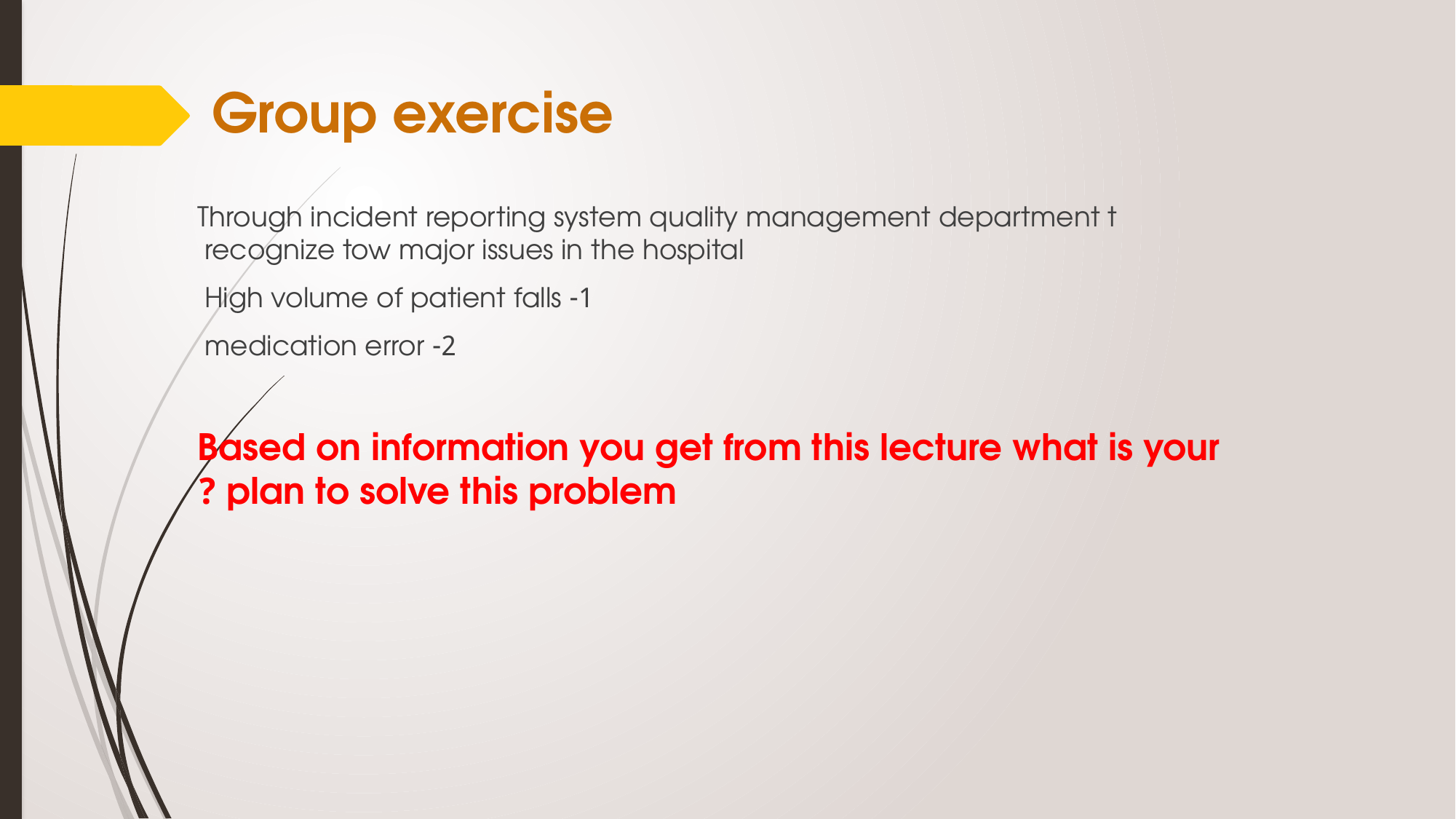

# Group exercise
Through incident reporting system quality management department t recognize tow major issues in the hospital
1- High volume of patient falls
2- medication error

Based on information you get from this lecture what is your plan to solve this problem ?